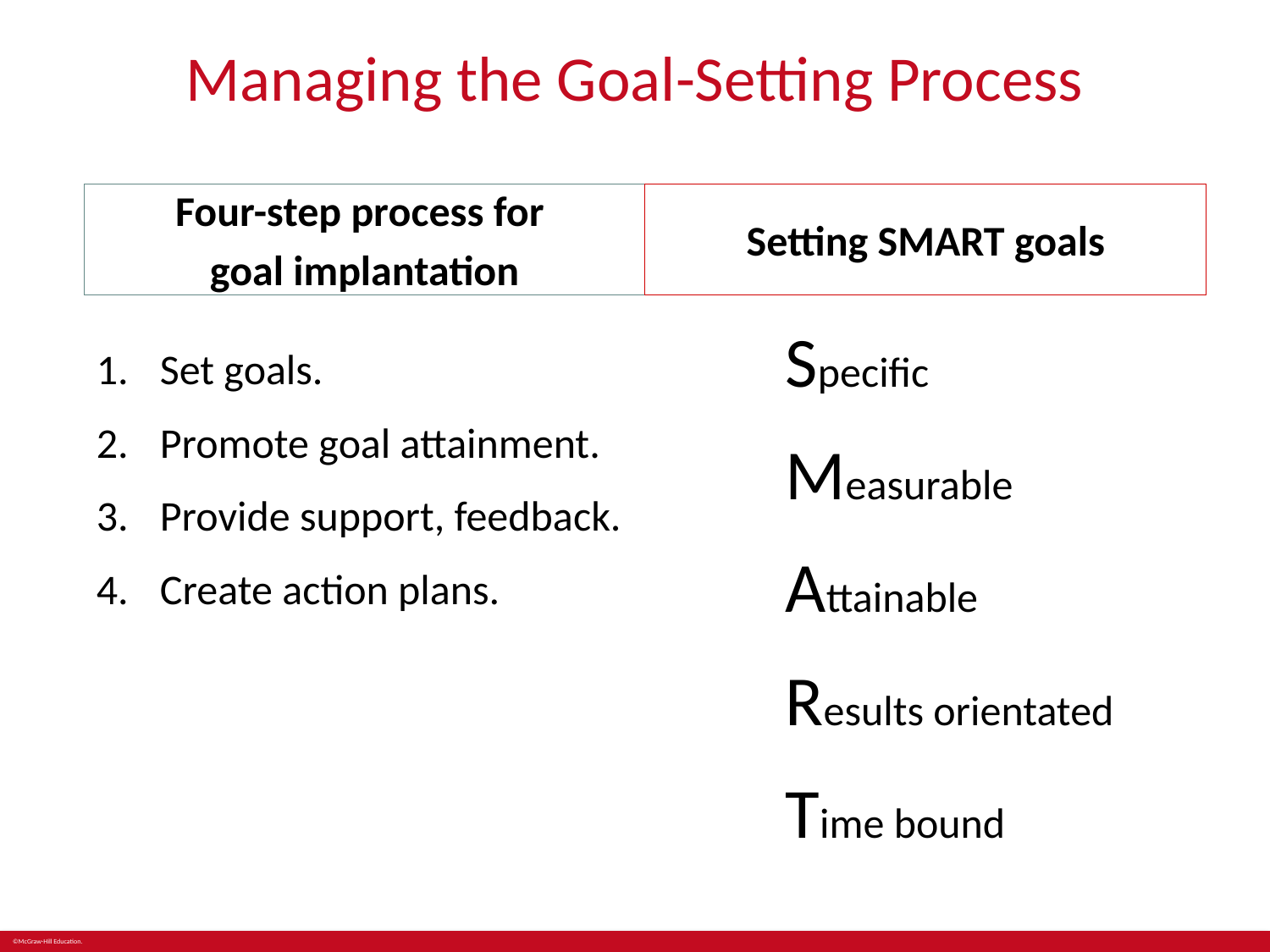

# Managing the Goal-Setting Process
Four-step process for
goal implantation
Setting SMART goals
Specific
Measurable
Attainable
Results orientated
Time bound
Set goals.
Promote goal attainment.
Provide support, feedback.
Create action plans.